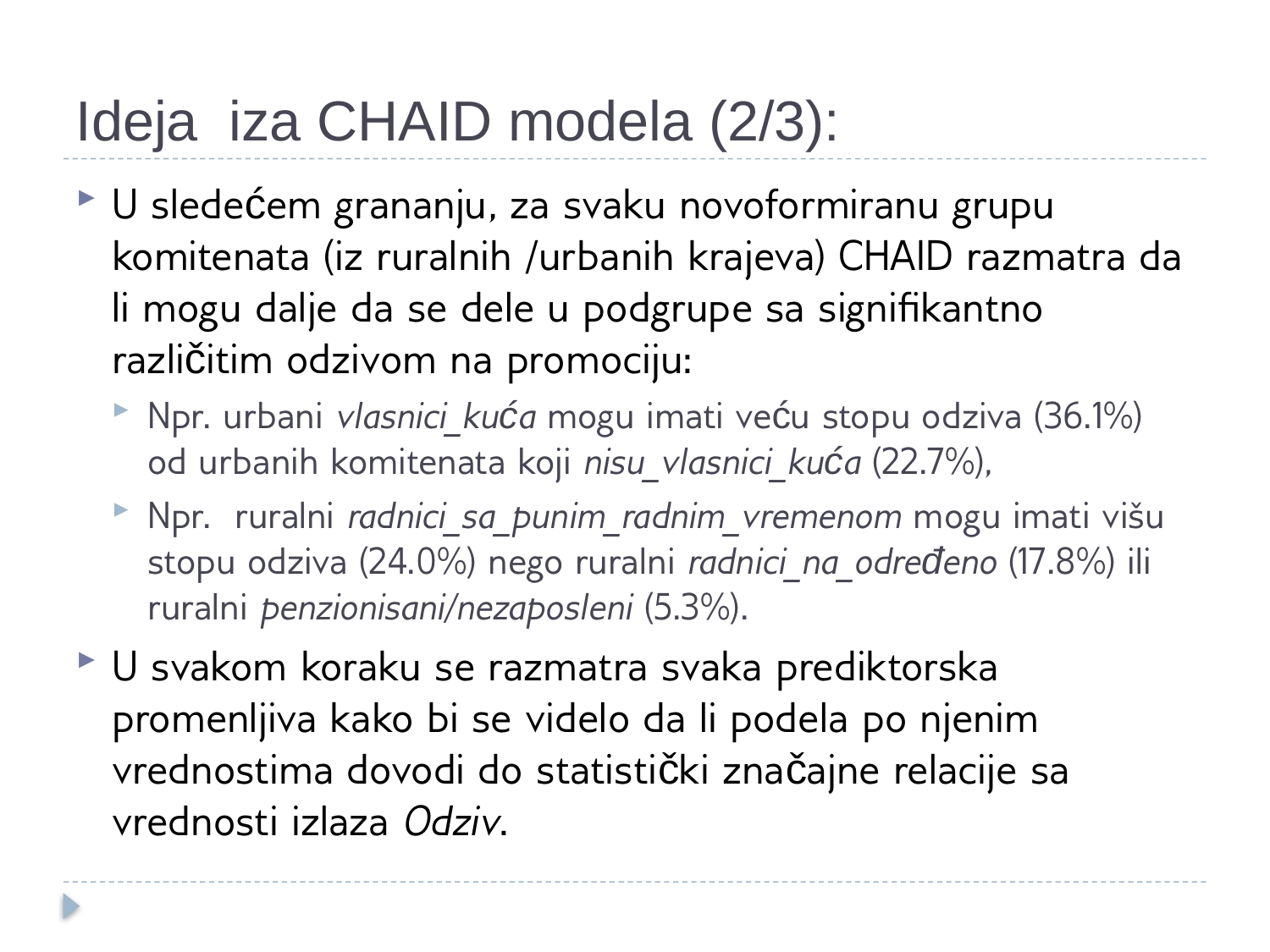

# Ideja  iza CHAID modela (2/3):
U sledećem grananju, za svaku novoformiranu grupu komitenata (iz ruralnih /urbanih krajeva) CHAID razmatra da li mogu dalje da se dele u podgrupe sa signifikantno različitim odzivom na promociju:
Npr. urbani vlasnici_kuća mogu imati veću stopu odziva (36.1%) od urbanih komitenata koji nisu_vlasnici_kuća (22.7%),
Npr.  ruralni radnici_sa_punim_radnim_vremenom mogu imati višu stopu odziva (24.0%) nego ruralni radnici_na_određeno (17.8%) ili ruralni penzionisani/nezaposleni (5.3%).
U svakom koraku se razmatra svaka prediktorska promenljiva kako bi se videlo da li podela po njenim vrednostima dovodi do statistički značajne relacije sa vrednosti izlaza Odziv.